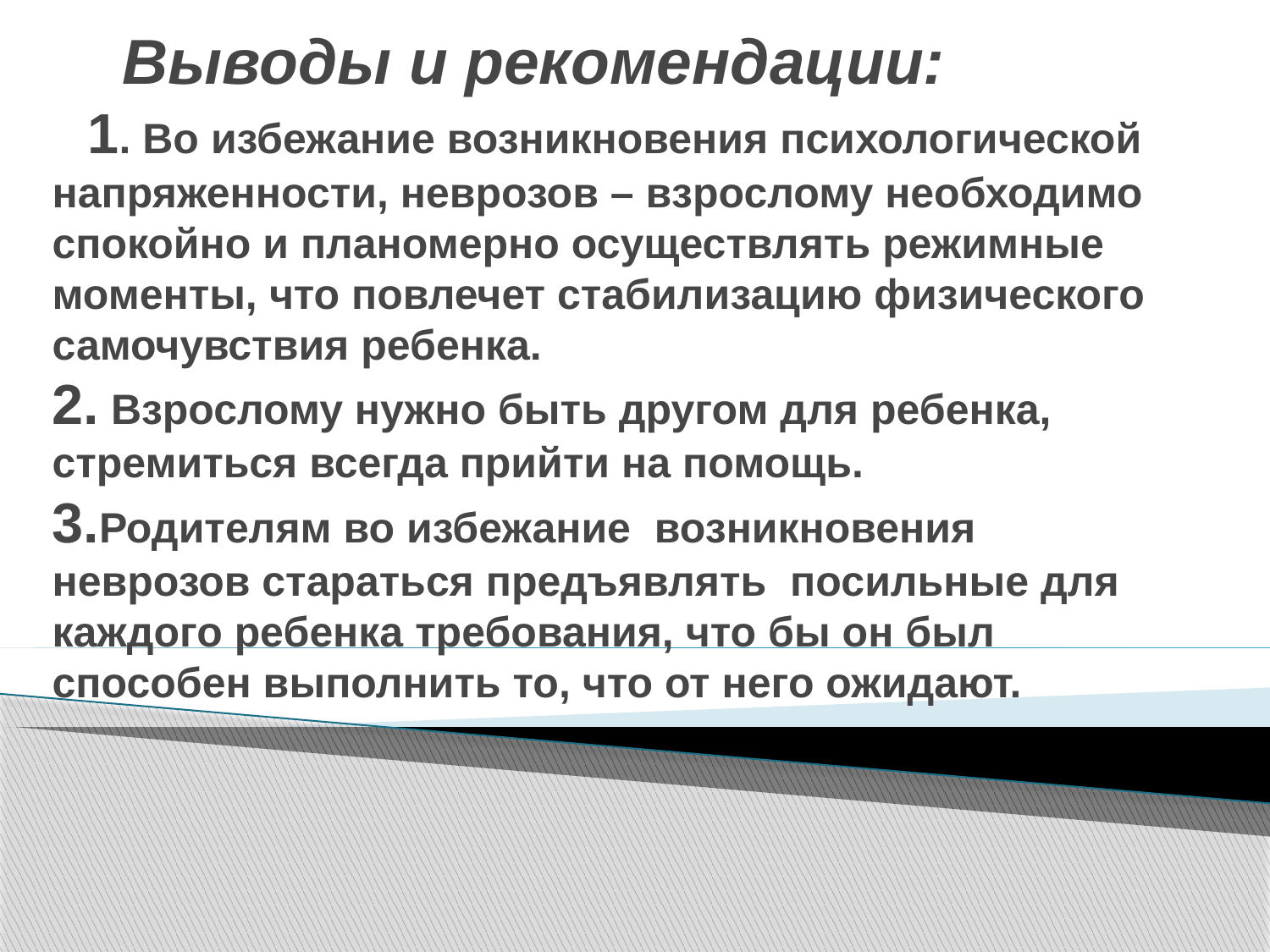

# Выводы и рекомендации: 1. Во избежание возникновения психологической напряженности, неврозов – взрослому необходимо спокойно и планомерно осуществлять режимные моменты, что повлечет стабилизацию физического самочувствия ребенка. 2. Взрослому нужно быть другом для ребенка, стремиться всегда прийти на помощь. 3.Родителям во избежание  возникновения неврозов стараться предъявлять  посильные для каждого ребенка требования, что бы он был способен выполнить то, что от него ожидают.